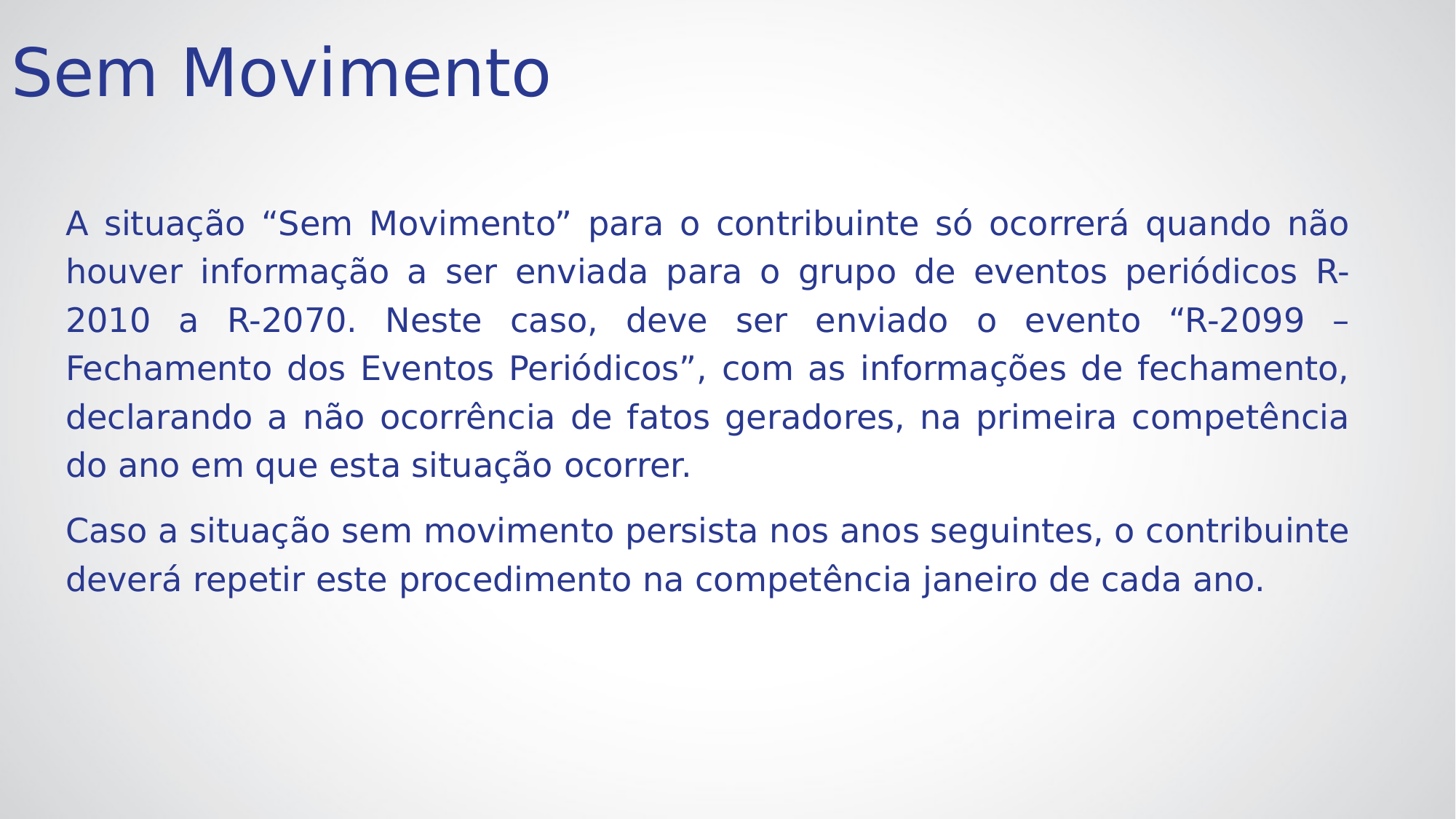

Sem Movimento
A situação “Sem Movimento” para o contribuinte só ocorrerá quando não houver informação a ser enviada para o grupo de eventos periódicos R-2010 a R-2070. Neste caso, deve ser enviado o evento “R-2099 – Fechamento dos Eventos Periódicos”, com as informações de fechamento, declarando a não ocorrência de fatos geradores, na primeira competência do ano em que esta situação ocorrer.
Caso a situação sem movimento persista nos anos seguintes, o contribuinte deverá repetir este procedimento na competência janeiro de cada ano.